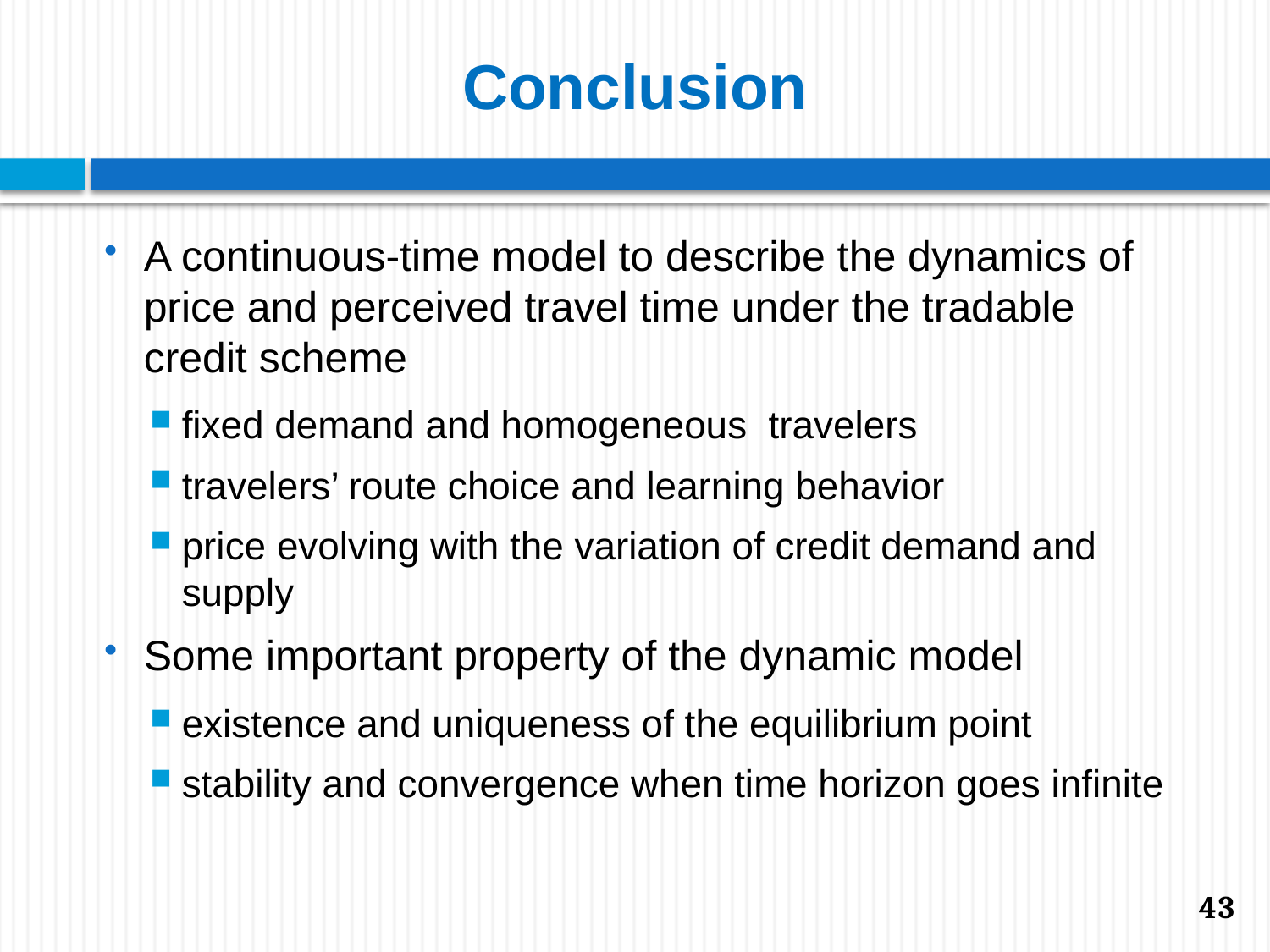

# Conclusion
A continuous-time model to describe the dynamics of price and perceived travel time under the tradable credit scheme
fixed demand and homogeneous  travelers
travelers’ route choice and learning behavior
price evolving with the variation of credit demand and supply
Some important property of the dynamic model
existence and uniqueness of the equilibrium point
stability and convergence when time horizon goes infinite
43